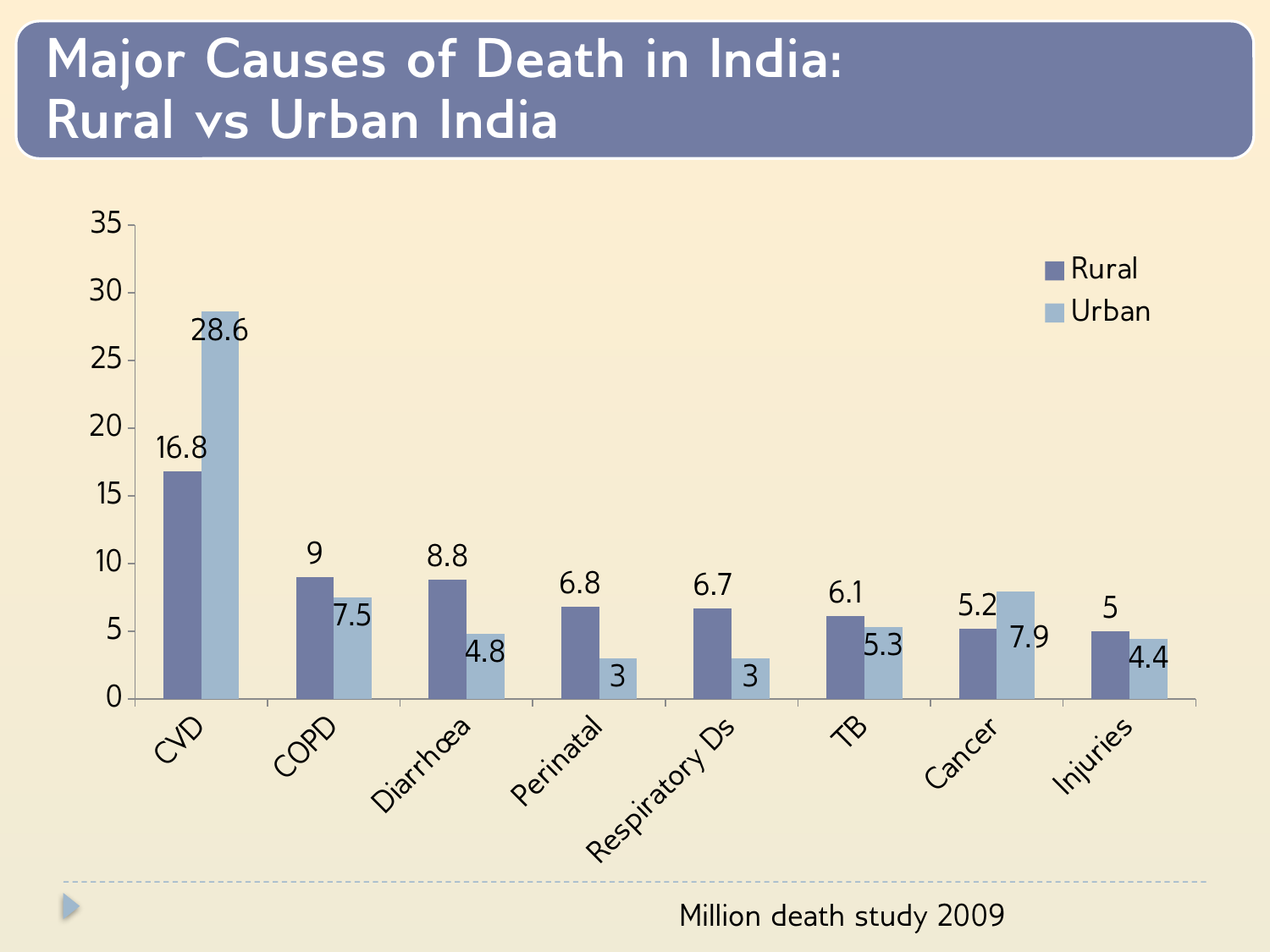

Major Causes of Death in India:
Rural vs Urban India

[unsupported chart]

Million death study 2009